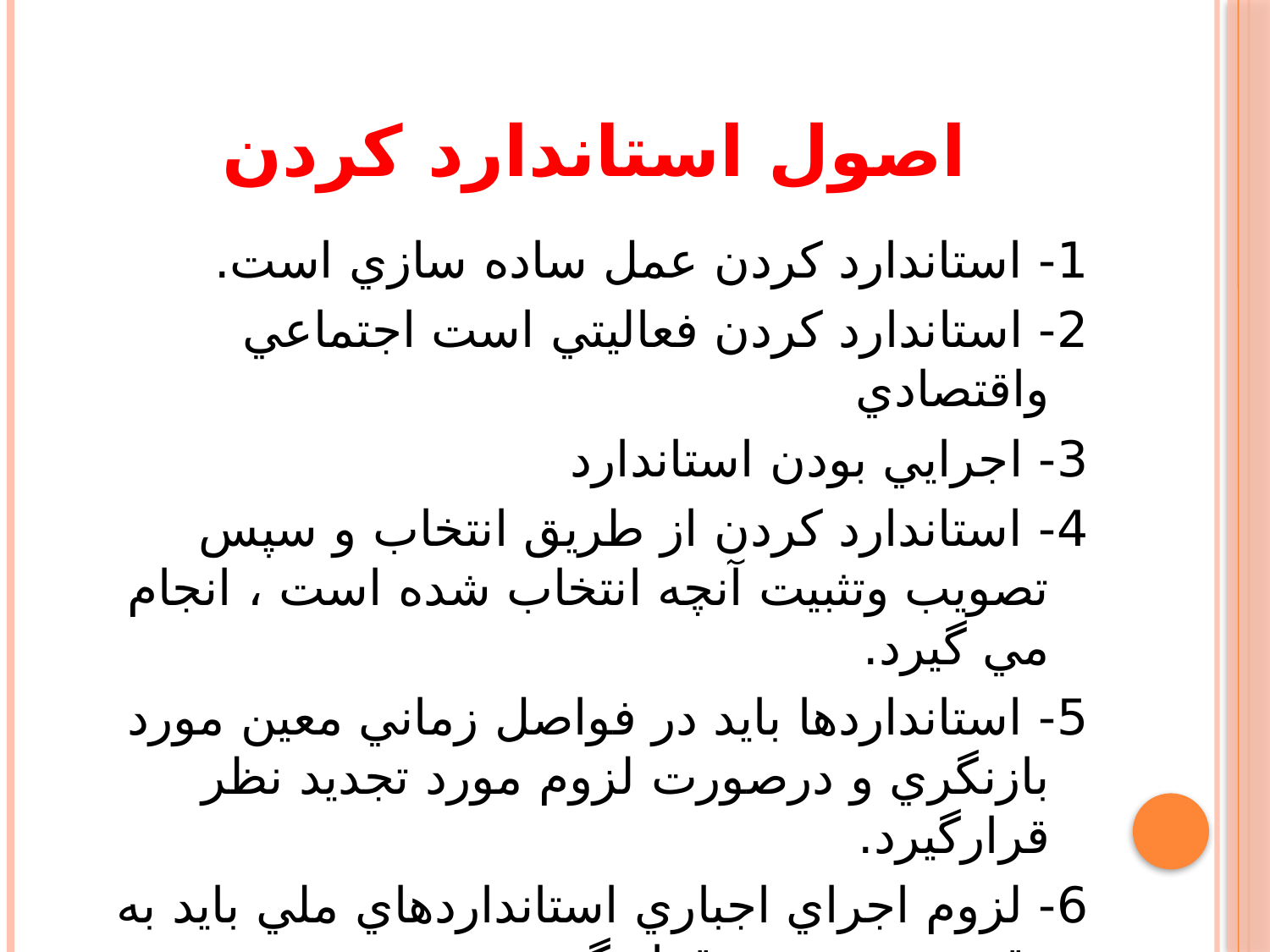

# اصول استاندارد كردن
1- استاندارد كردن عمل ساده سازي است.
2- استاندارد كردن فعاليتي است اجتماعي واقتصادي
3- اجرايي بودن استاندارد
4- استاندارد كردن از طريق انتخاب و سپس تصويب وتثبيت آنچه انتخاب شده است ، انجام مي گيرد.
5- استانداردها بايد در فواصل زماني معين مورد بازنگري و درصورت لزوم مورد تجديد نظر قرارگيرد.
6- لزوم اجراي اجباري استانداردهاي ملي بايد به دقت مورد توجه قرار گيرد.